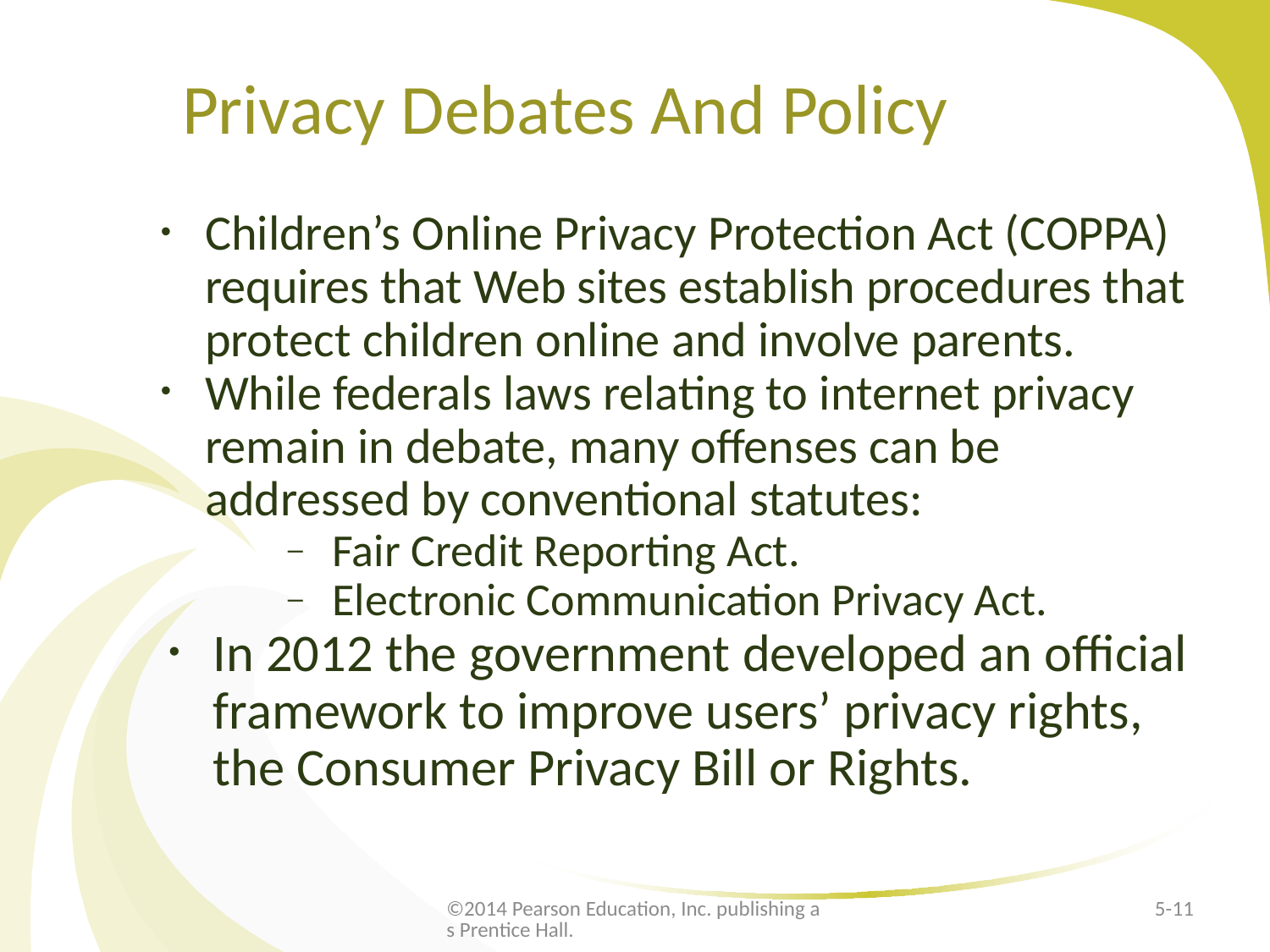

# Privacy Debates And Policy
Children’s Online Privacy Protection Act (COPPA) requires that Web sites establish procedures that protect children online and involve parents.
While federals laws relating to internet privacy remain in debate, many offenses can be addressed by conventional statutes:
Fair Credit Reporting Act.
Electronic Communication Privacy Act.
In 2012 the government developed an official framework to improve users’ privacy rights, the Consumer Privacy Bill or Rights.
©2014 Pearson Education, Inc. publishing as Prentice Hall.
5-11